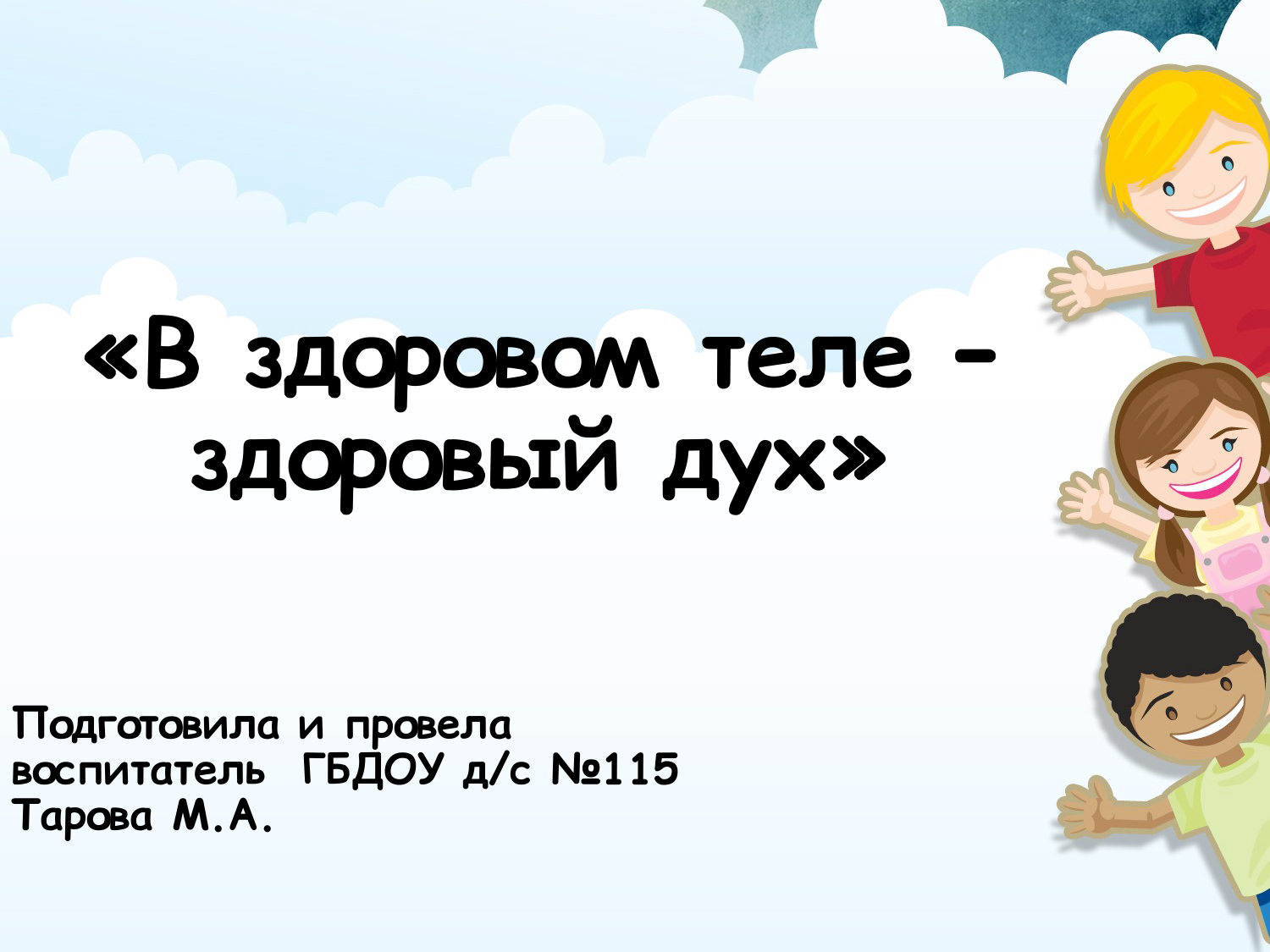

# «В здоровом теле – здоровый дух»
Подготовила и провела воспитатель  ГБДОУ д/с №115
Тарова М.А.